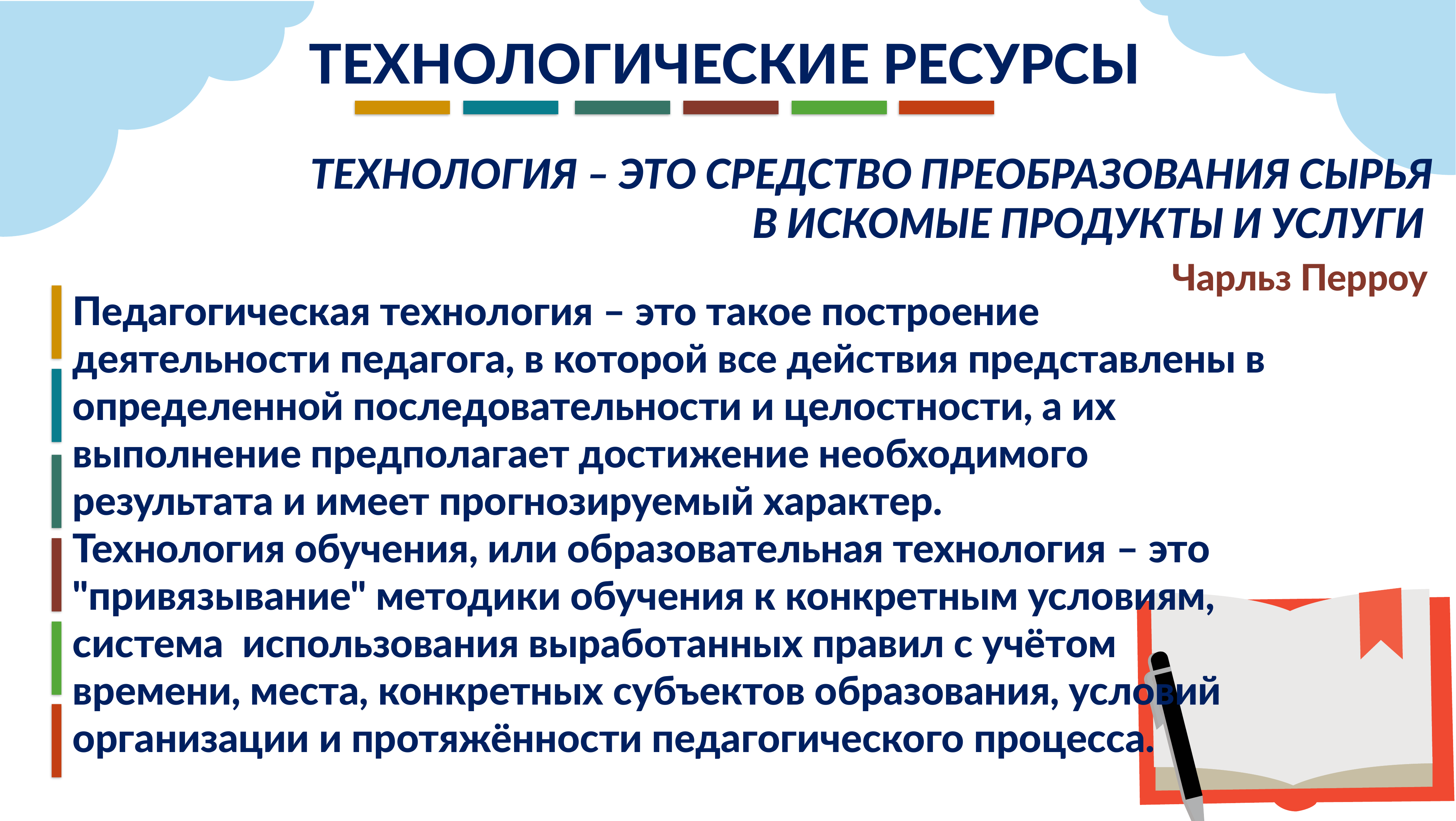

ТЕХНОЛОГИЧЕСКИЕ РЕСУРСЫ

Технология – это средство преобразования сырья в искомые продукты и услуги
Data Here A
Data Here C
Lorem Ipsum has wo main data statistical this methodologies
Чарльз Перроу
Педагогическая технология – это такое построение деятельности педагога, в которой все действия представлены в определенной последовательности и целостности, а их выполнение предполагает достижение необходимого результата и имеет прогнозируемый характер.
Технология обучения, или образовательная технология – это "привязывание" методики обучения к конкретным условиям,
система  использования выработанных правил с учётом
времени, места, конкретных субъектов образования, условий организации и протяжённости педагогического процесса.
Data Here B
Lorem Ipsum has two main data statistical this methodologies